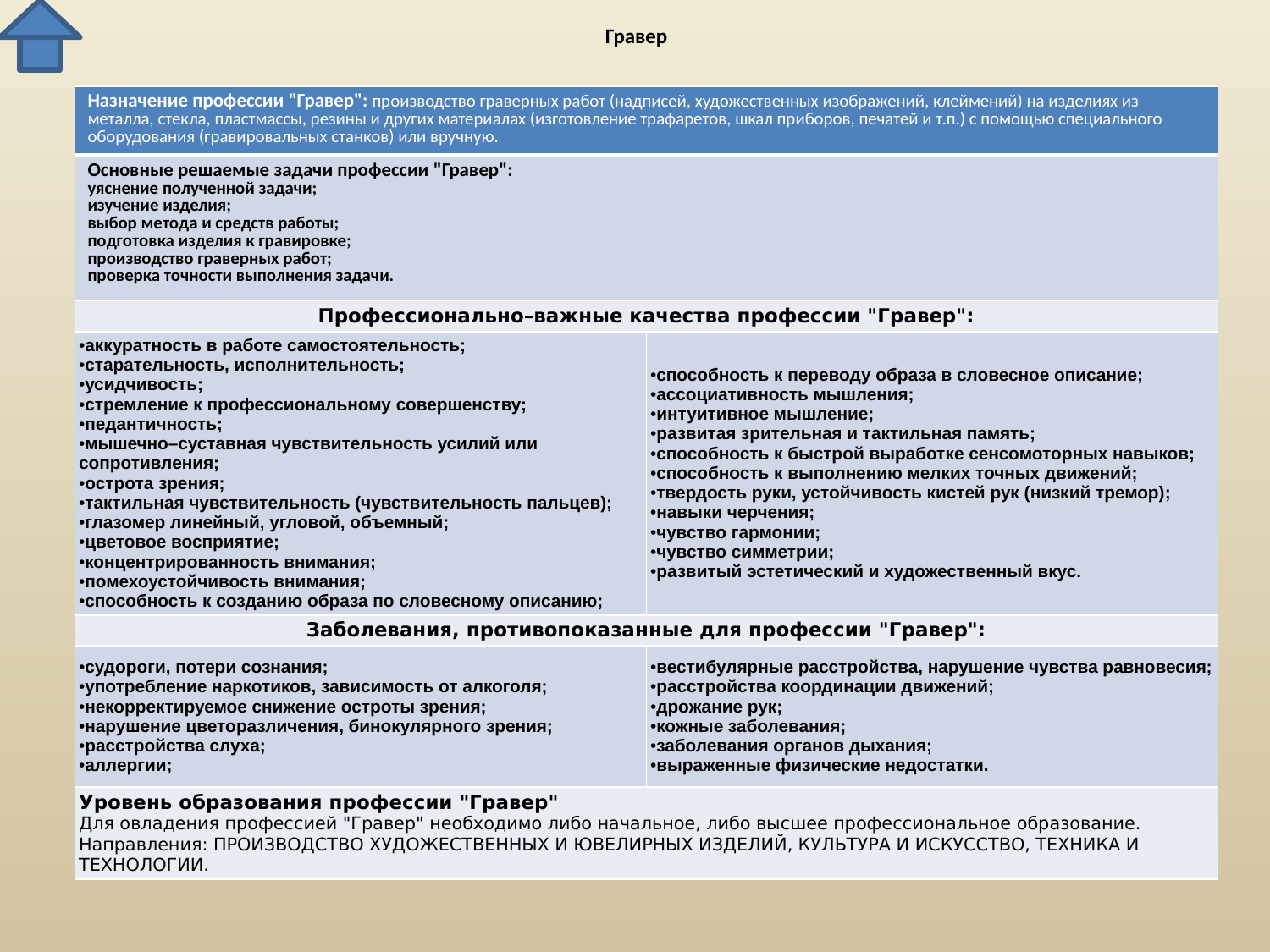

# Гравер
| Назначение профессии "Гравер": производство граверных работ (надписей, художественных изображений, клеймений) на изделиях из металла, стекла, пластмассы, резины и других материалах (изготовление трафаретов, шкал приборов, печатей и т.п.) с помощью специального оборудования (гравировальных станков) или вручную. |  |
| --- | --- |
| Основные решаемые задачи профессии "Гравер": уяснение полученной задачи; изучение изделия; выбор метода и средств работы; подготовка изделия к гравировке; производство граверных работ; проверка точности выполнения задачи. |  |
| Профессионально–важные качества профессии "Гравер": |  |
| аккуратность в работе самостоятельность; старательность, исполнительность; усидчивость; стремление к профессиональному совершенству; педантичность; мышечно–суставная чувствительность усилий или сопротивления; острота зрения; тактильная чувствительность (чувствительность пальцев); глазомер линейный, угловой, объемный; цветовое восприятие; концентрированность внимания; помехоустойчивость внимания; способность к созданию образа по словесному описанию; | способность к переводу образа в словесное описание; ассоциативность мышления; интуитивное мышление; развитая зрительная и тактильная память; способность к быстрой выработке сенсомоторных навыков; способность к выполнению мелких точных движений; твердость руки, устойчивость кистей рук (низкий тремор); навыки черчения; чувство гармонии; чувство симметрии; развитый эстетический и художественный вкус. |
| Заболевания, противопоказанные для профессии "Гравер": |  |
| судороги, потери сознания; употребление наркотиков, зависимость от алкоголя; некорректируемое снижение остроты зрения; нарушение цветоразличения, бинокулярного зрения; расстройства слуха; аллергии; | вестибулярные расстройства, нарушение чувства равновесия; расстройства координации движений; дрожание рук; кожные заболевания; заболевания органов дыхания; выраженные физические недостатки. |
| Уровень образования профессии "Гравер" Для овладения профессией "Гравер" необходимо либо начальное, либо высшее профессиональное образование. Направления: ПРОИЗВОДСТВО ХУДОЖЕСТВЕННЫХ И ЮВЕЛИРНЫХ ИЗДЕЛИЙ, КУЛЬТУРА И ИСКУССТВО, ТЕХНИКА И ТЕХНОЛОГИИ. |  |